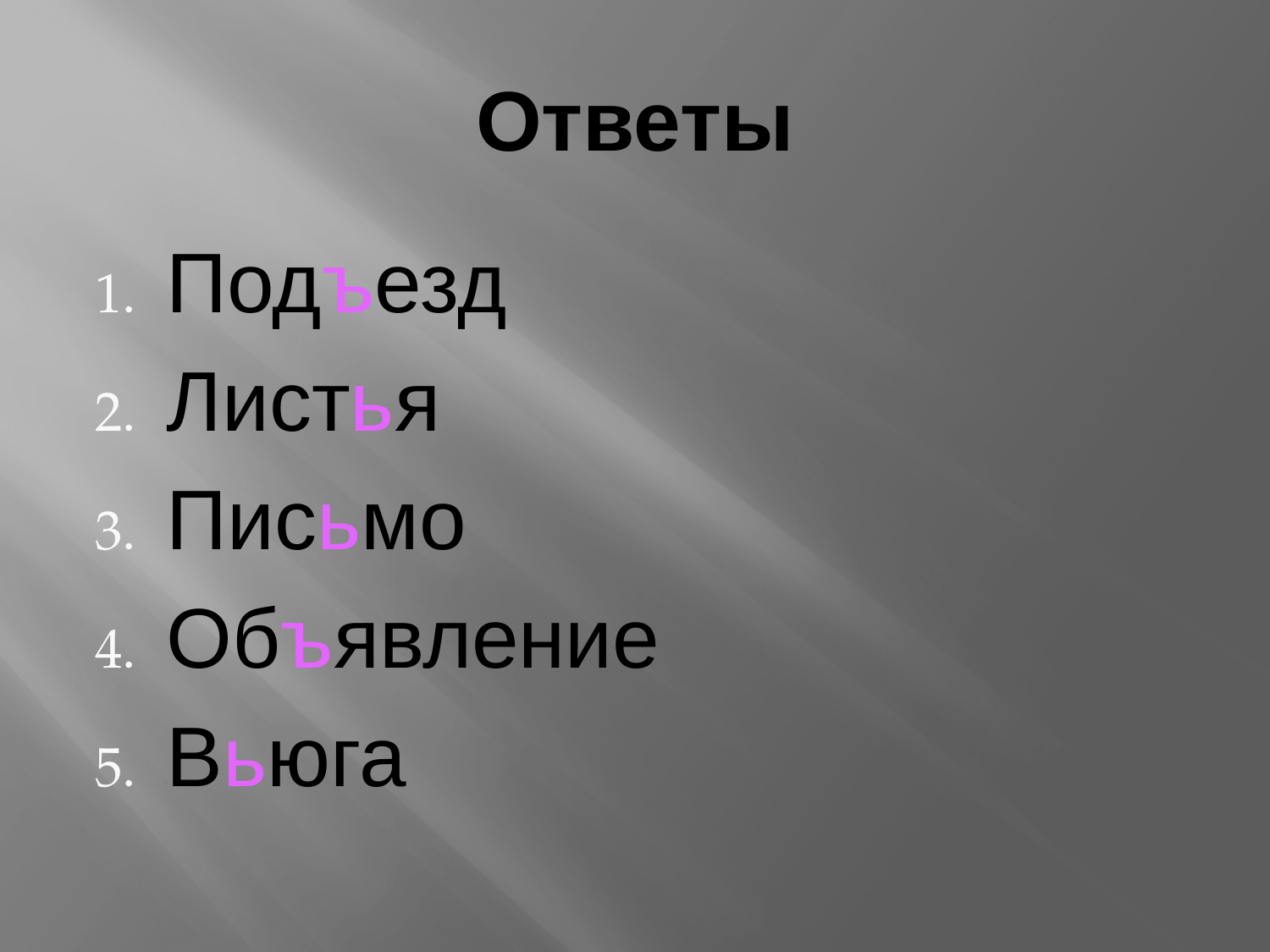

# Ответы
Подъезд
Листья
Письмо
Объявление
Вьюга